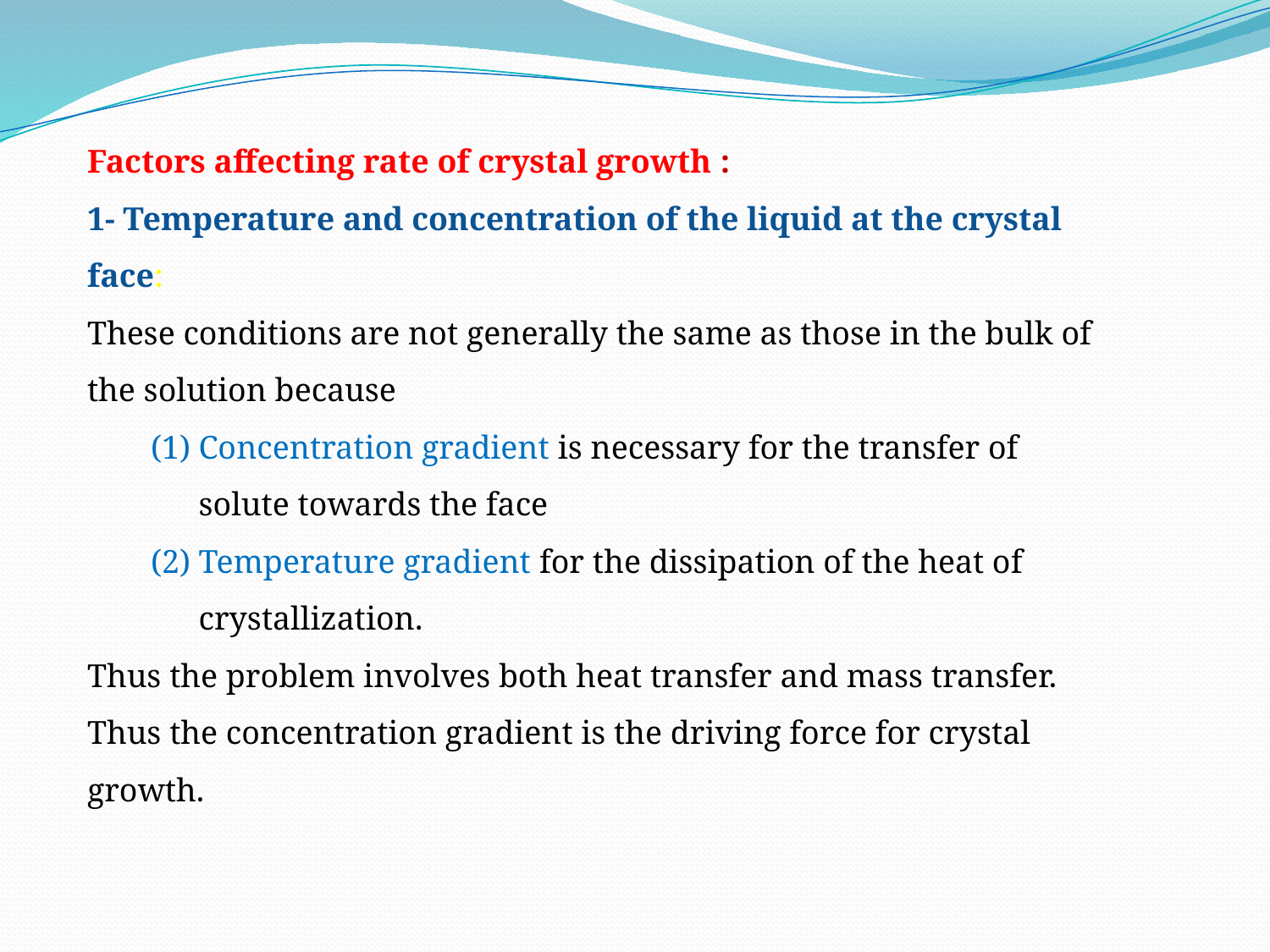

Factors affecting rate of crystal growth :
1- Temperature and concentration of the liquid at the crystal face:
These conditions are not generally the same as those in the bulk of the solution because
Concentration gradient is necessary for the transfer of solute towards the face
Temperature gradient for the dissipation of the heat of crystallization.
Thus the problem involves both heat transfer and mass transfer.
Thus the concentration gradient is the driving force for crystal growth.